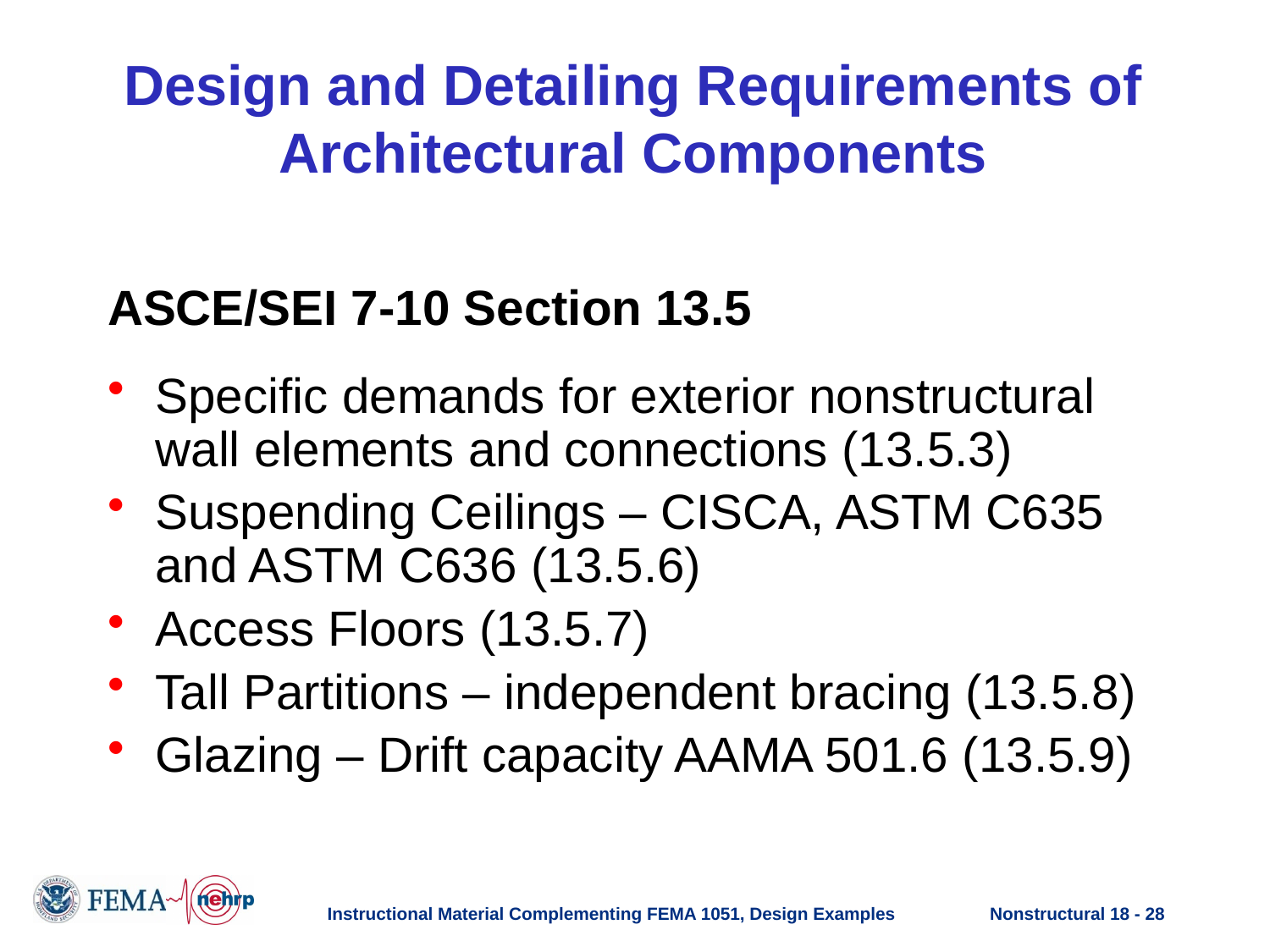

# Design and Detailing Requirements of Architectural Components

ASCE/SEI 7-10 Section 13.5

Specific demands for exterior nonstructural wall elements and connections (13.5.3)
Suspending Ceilings – CISCA, ASTM C635 and ASTM C636 (13.5.6)
Access Floors (13.5.7)
Tall Partitions – independent bracing (13.5.8)
Glazing – Drift capacity AAMA 501.6 (13.5.9)

Instructional Material Complementing FEMA 1051, Design Examples
Nonstructural 18 - 28